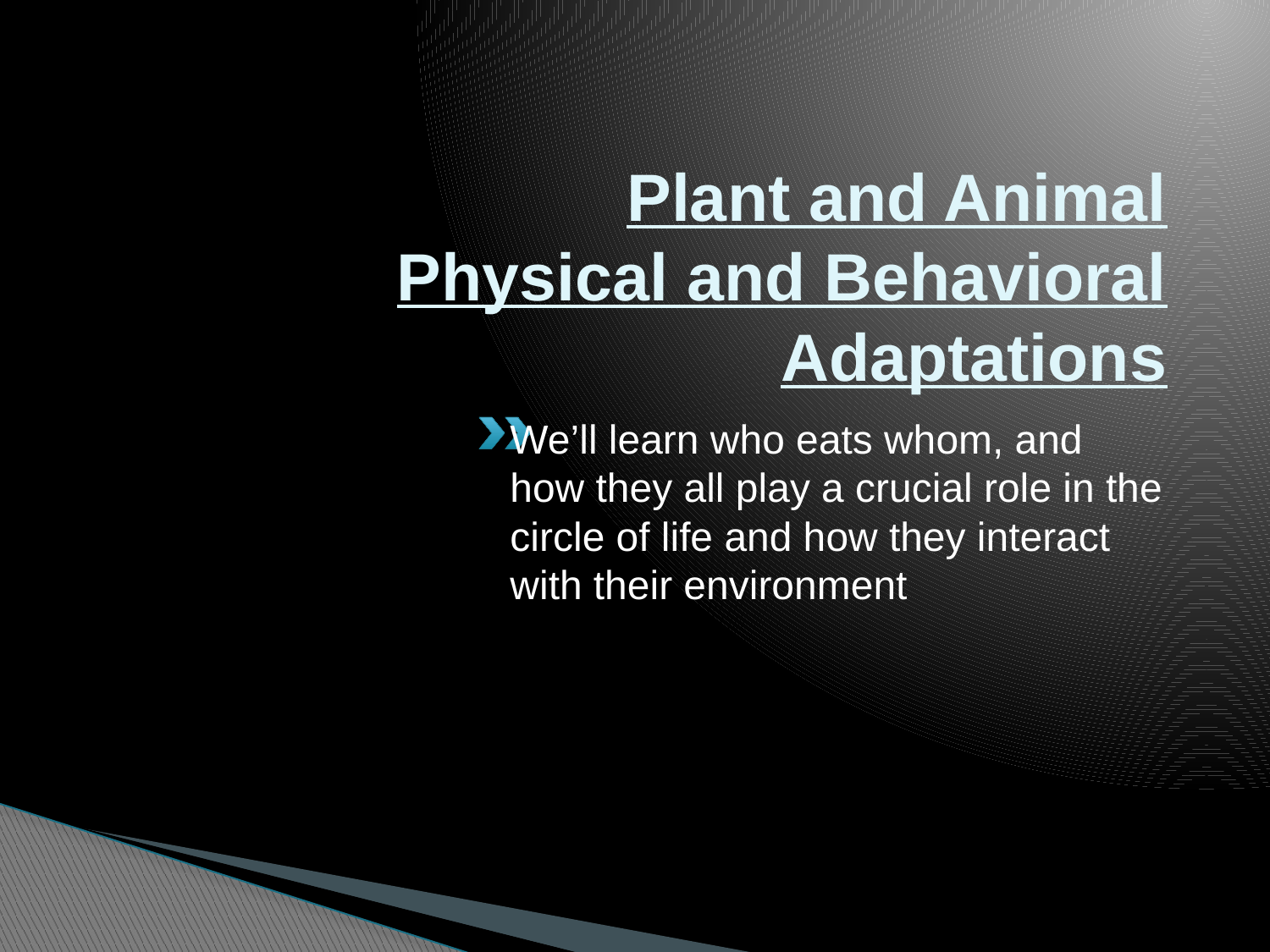

# Plant and Animal Physical and Behavioral Adaptations
We’ll learn who eats whom, and how they all play a crucial role in the circle of life and how they interact with their environment